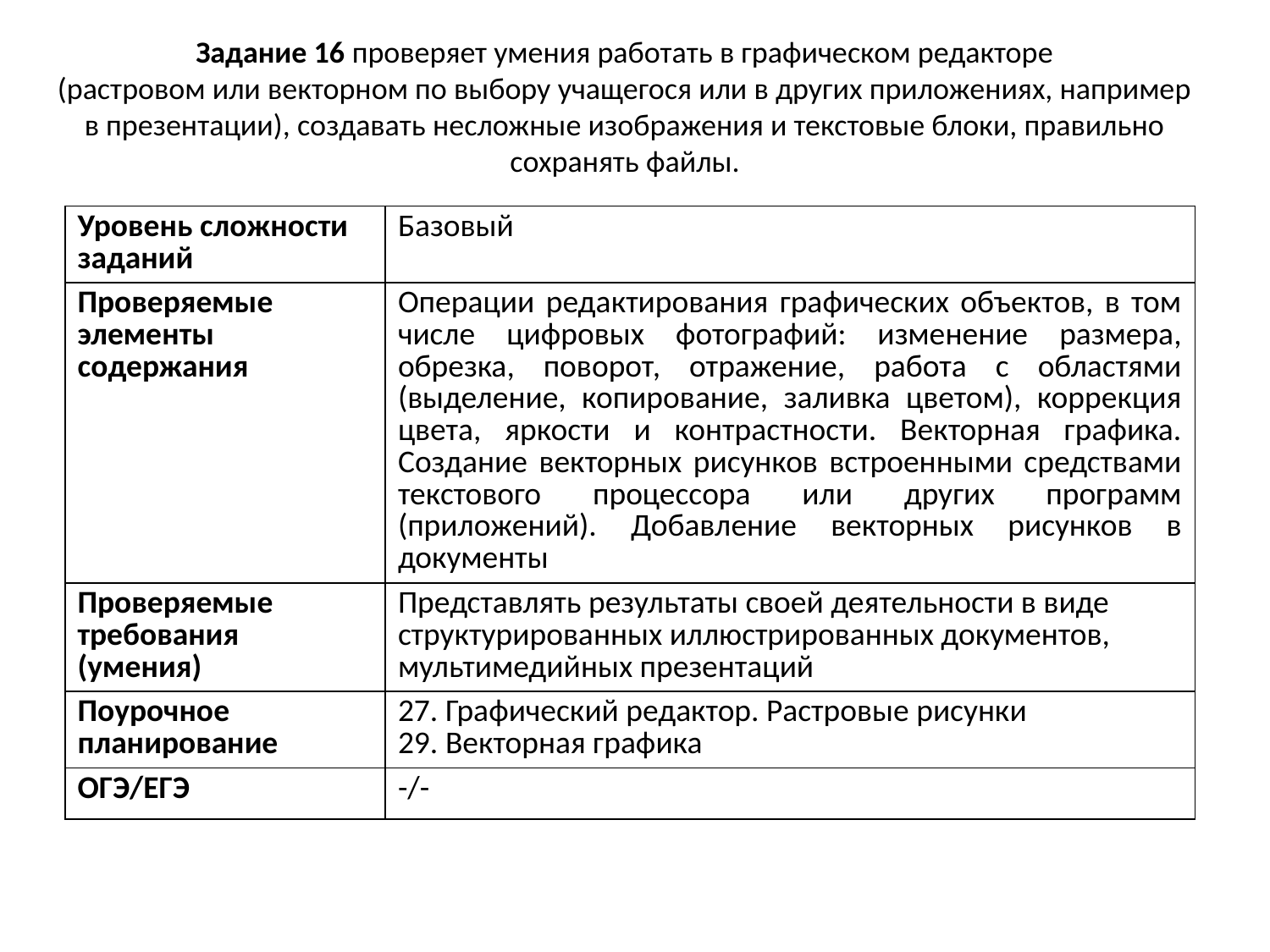

# Задание 16 проверяет умения работать в графическом редакторе (растровом или векторном по выбору учащегося или в других приложениях, например в презентации), создавать несложные изображения и текстовые блоки, правильно сохранять файлы.
| Уровень сложности заданий | Базовый |
| --- | --- |
| Проверяемые элементы содержания | Операции редактирования графических объектов, в том числе цифровых фотографий: изменение размера, обрезка, поворот, отражение, работа с областями (выделение, копирование, заливка цветом), коррекция цвета, яркости и контрастности. Векторная графика. Создание векторных рисунков встроенными средствами текстового процессора или других программ (приложений). Добавление векторных рисунков в документы |
| Проверяемые требования (умения) | Представлять результаты своей деятельности в виде структурированных иллюстрированных документов, мультимедийных презентаций |
| Поурочное планирование | 27. Графический редактор. Растровые рисунки 29. Векторная графика |
| ОГЭ/ЕГЭ | -/- |